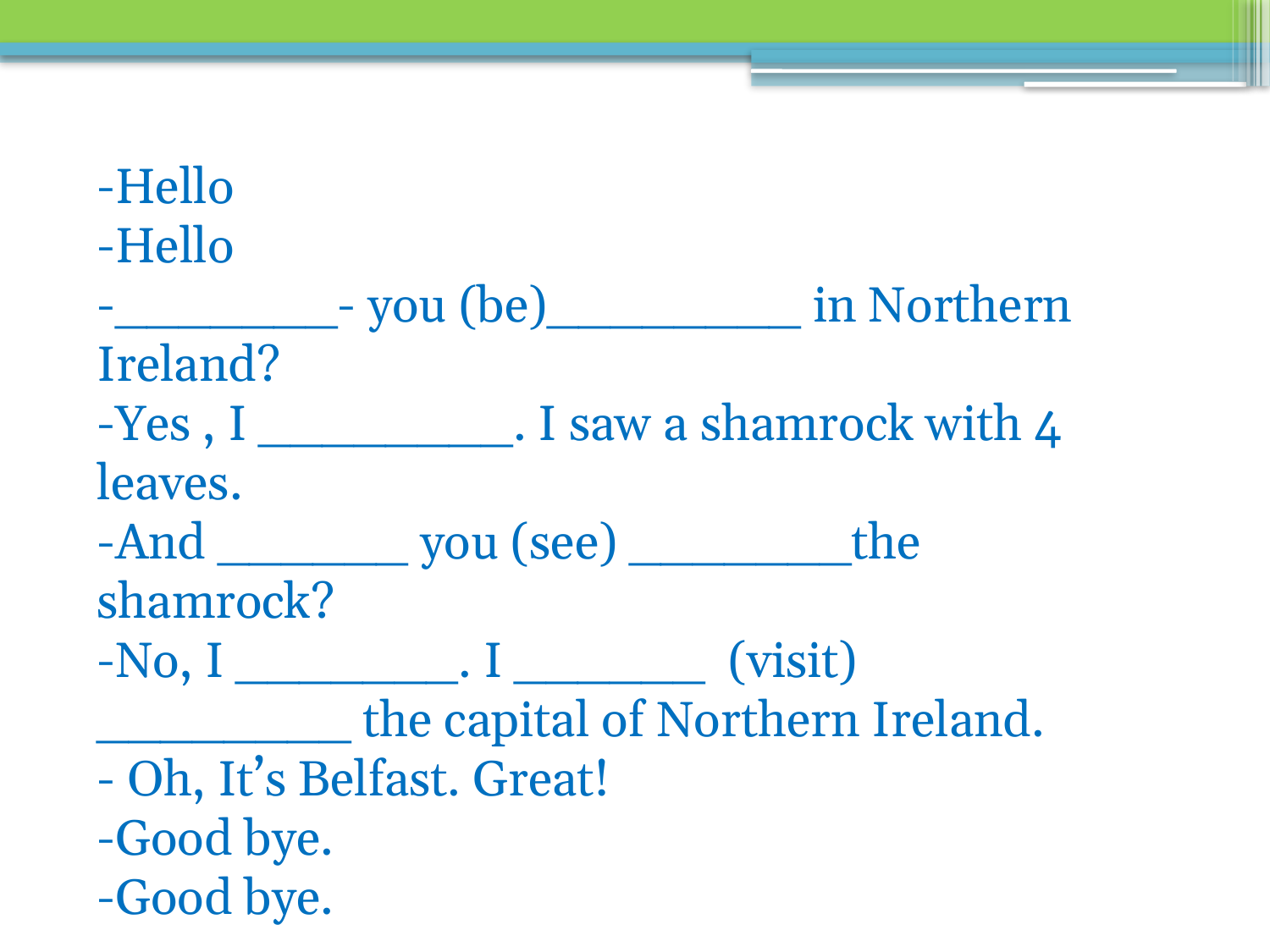

-Hello
-Hello
-_______- you (be)________ in Northern Ireland?
-Yes , I ________. I saw a shamrock with 4 leaves.
-And ______ you (see) _______the shamrock?
-No, I _______. I ______  (visit) ________ the capital of Northern Ireland.
- Oh, It’s Belfast. Great!
-Good bye.
-Good bye.